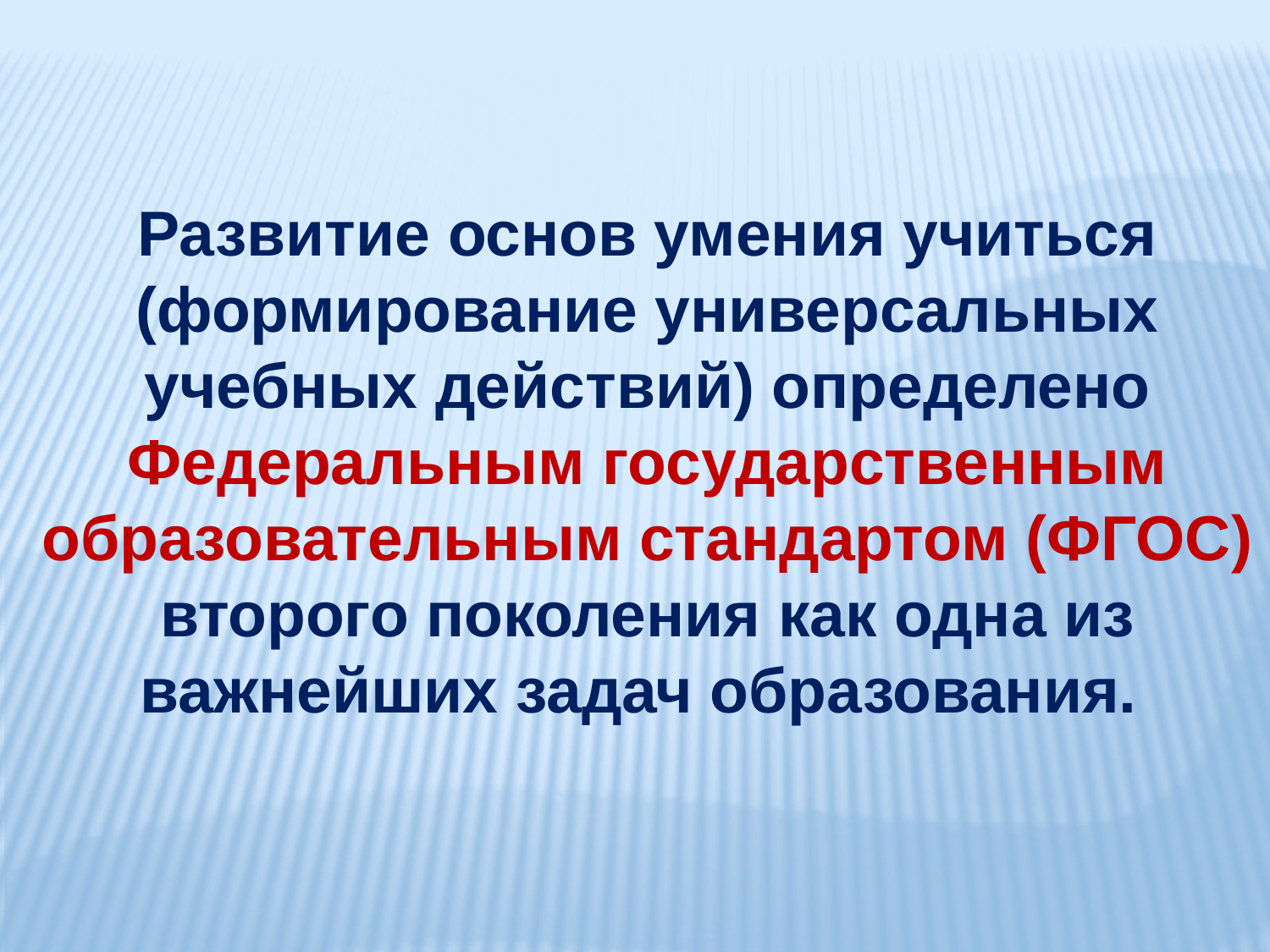

Развитие основ умения учиться (формирование универсальных учебных действий) определено Федеральным государственным образовательным стандартом (ФГОС) второго поколения как одна из важнейших задач образования.